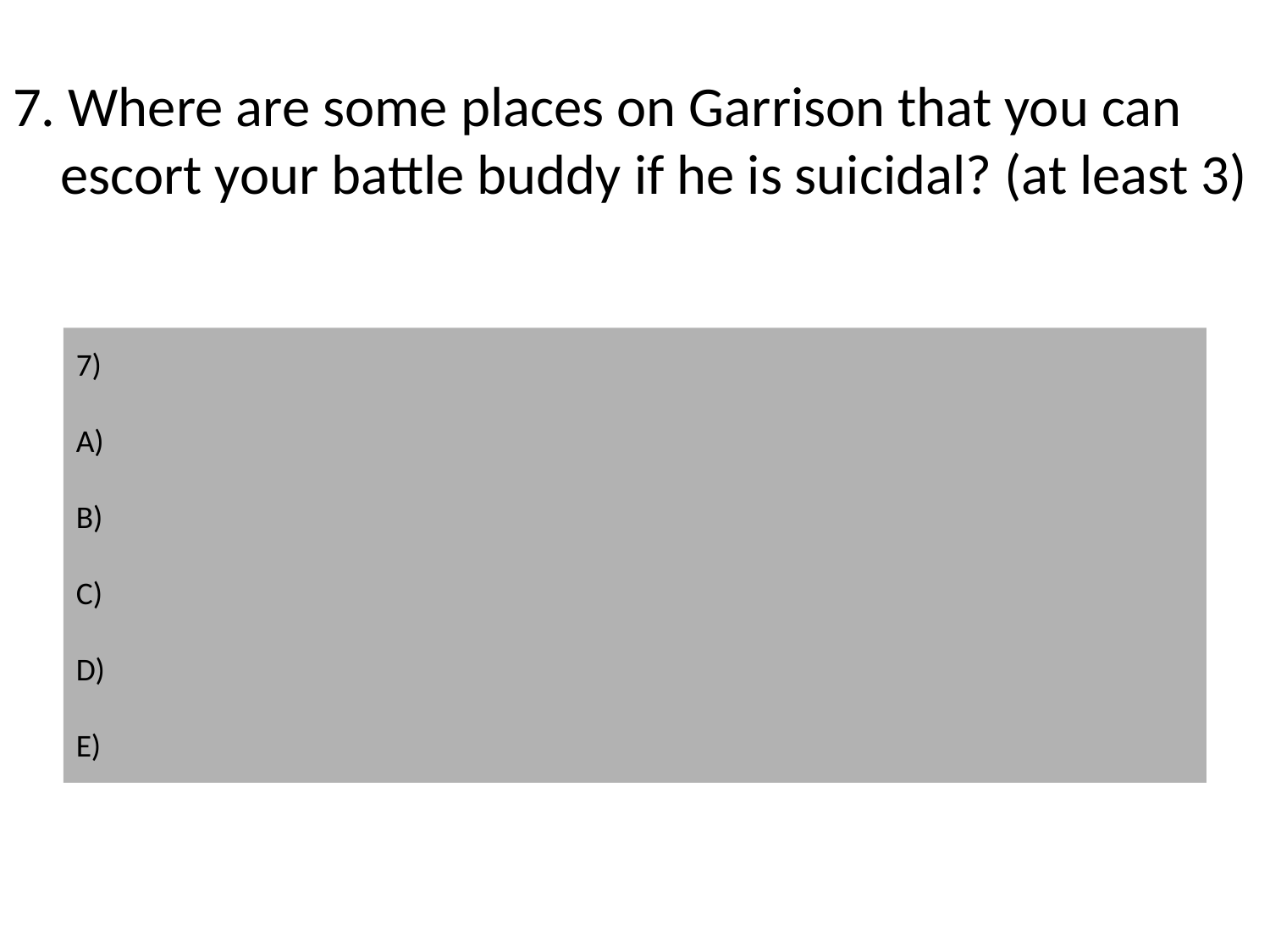

7. Where are some places on Garrison that you can escort your battle buddy if he is suicidal? (at least 3)

7)

A)

B)

C)

D)

E)